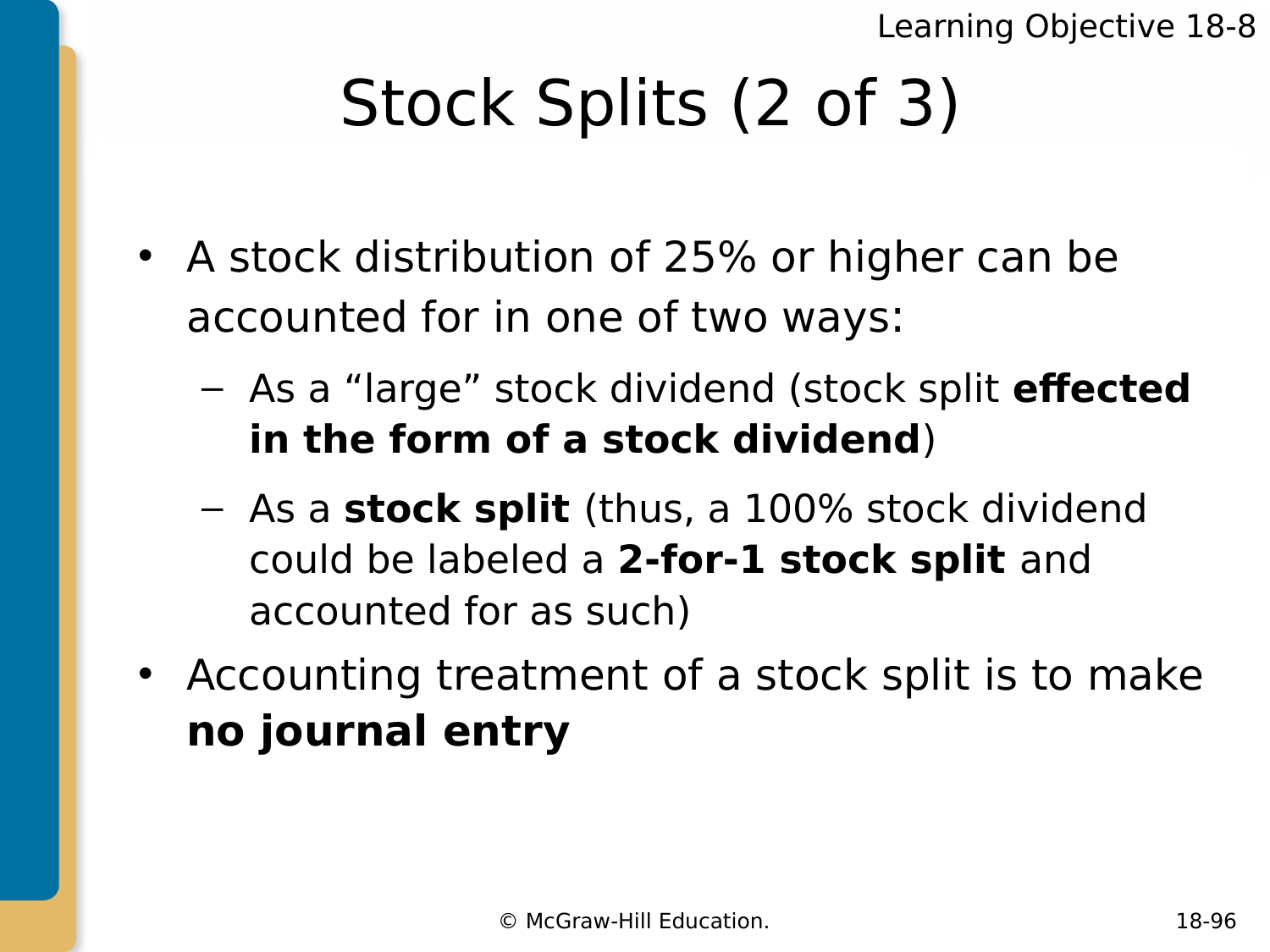

Learning Objective 18-8
# Stock Splits (2 of 3)
A stock distribution of 25% or higher can be accounted for in one of two ways:
As a “large” stock dividend (stock split effected in the form of a stock dividend)
As a stock split (thus, a 100% stock dividend could be labeled a 2-for-1 stock split and accounted for as such)
Accounting treatment of a stock split is to make no journal entry